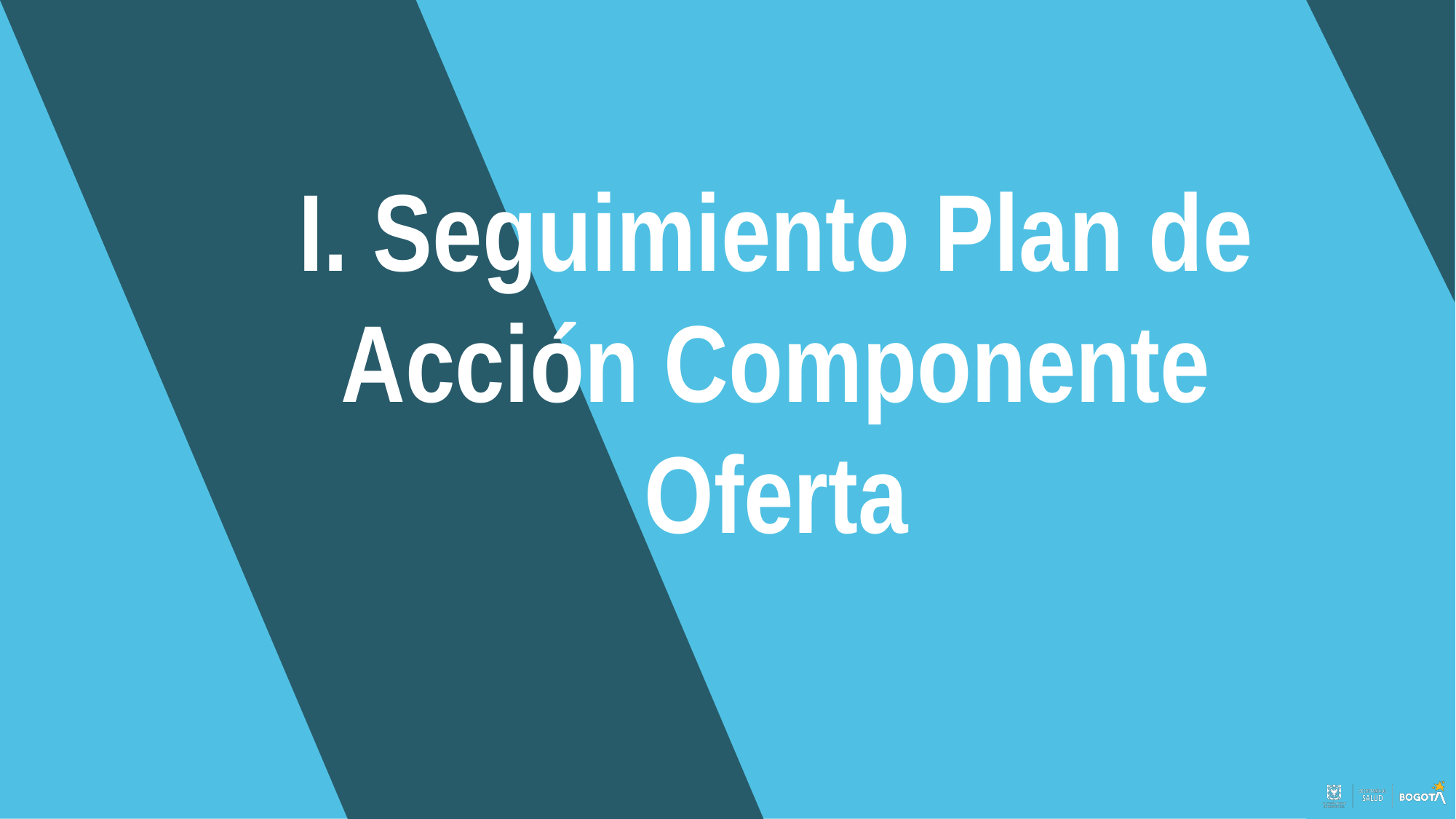

I. Seguimiento Plan de Acción Componente Oferta